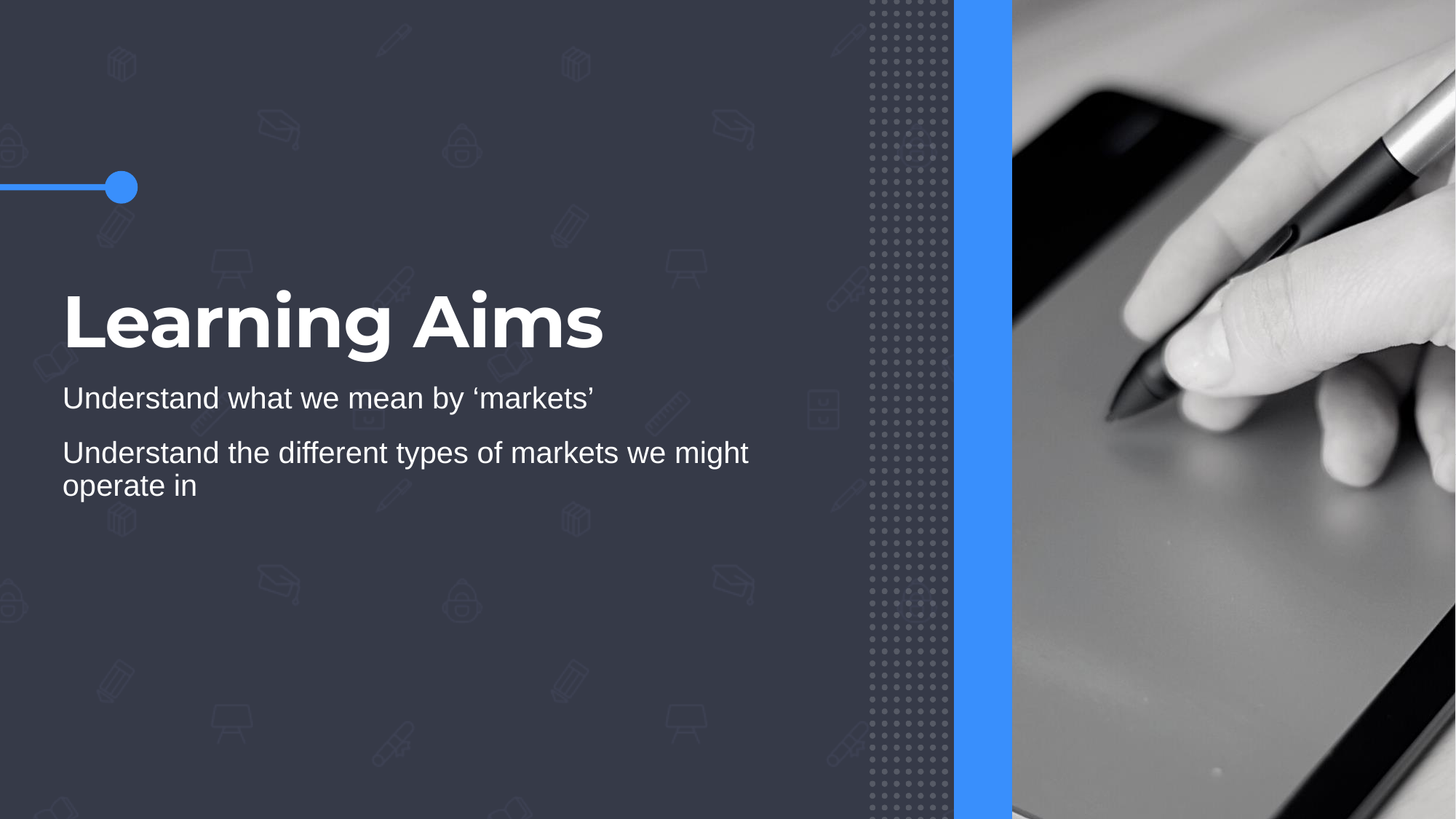

# Learning Aims
Understand what we mean by ‘markets’
Understand the different types of markets we might operate in